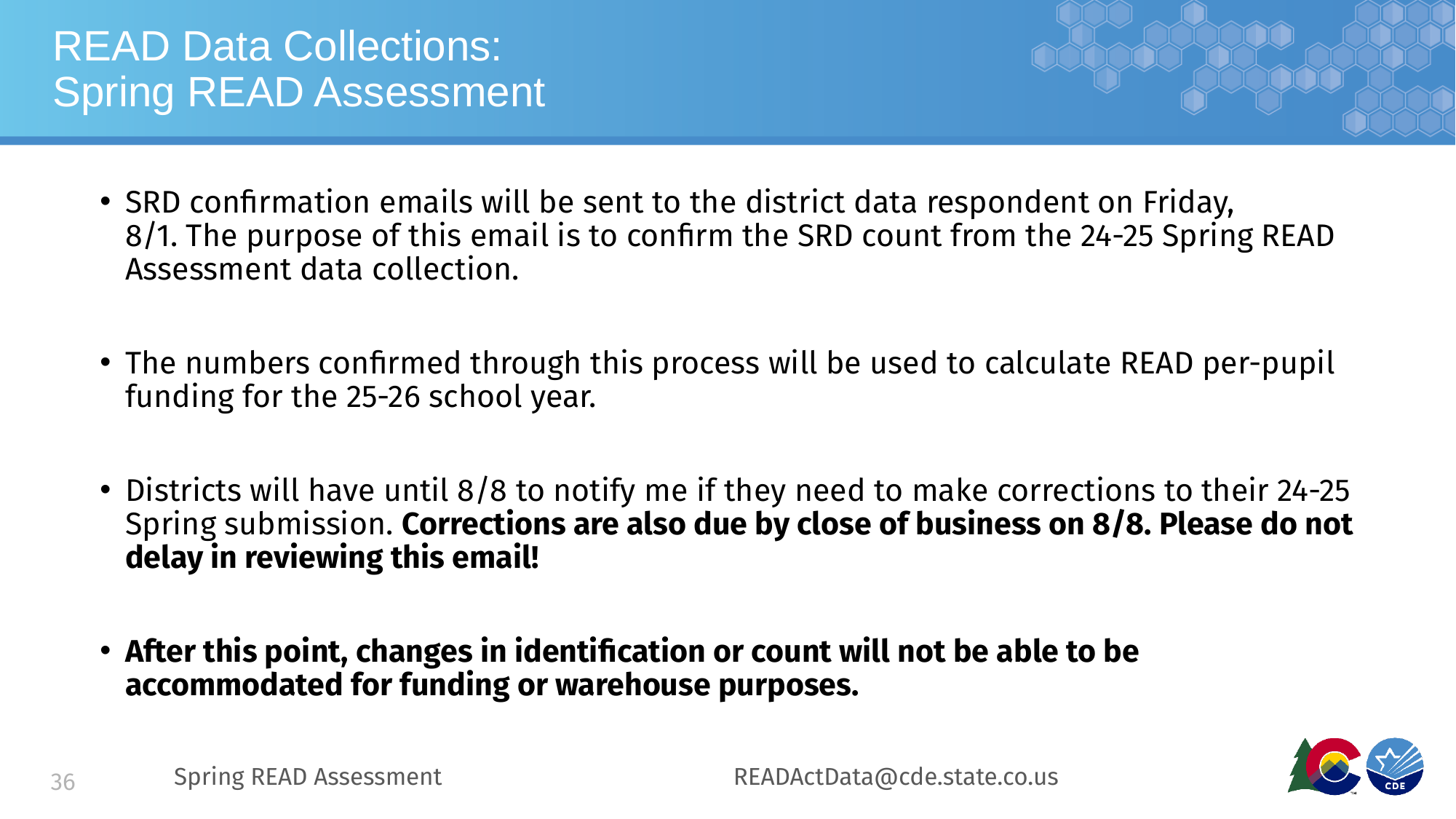

# READ Data Collections: Spring READ Assessment
SRD confirmation emails will be sent to the district data respondent on Friday, 8/1. The purpose of this email is to confirm the SRD count from the 24-25 Spring READ Assessment data collection.

The numbers confirmed through this process will be used to calculate READ per-pupil funding for the 25-26 school year.

Districts will have until 8/8 to notify me if they need to make corrections to their 24-25 Spring submission. Corrections are also due by close of business on 8/8. Please do not delay in reviewing this email!

After this point, changes in identification or count will not be able to be accommodated for funding or warehouse purposes.
Spring READ Assessment
READActData@cde.state.co.us
36